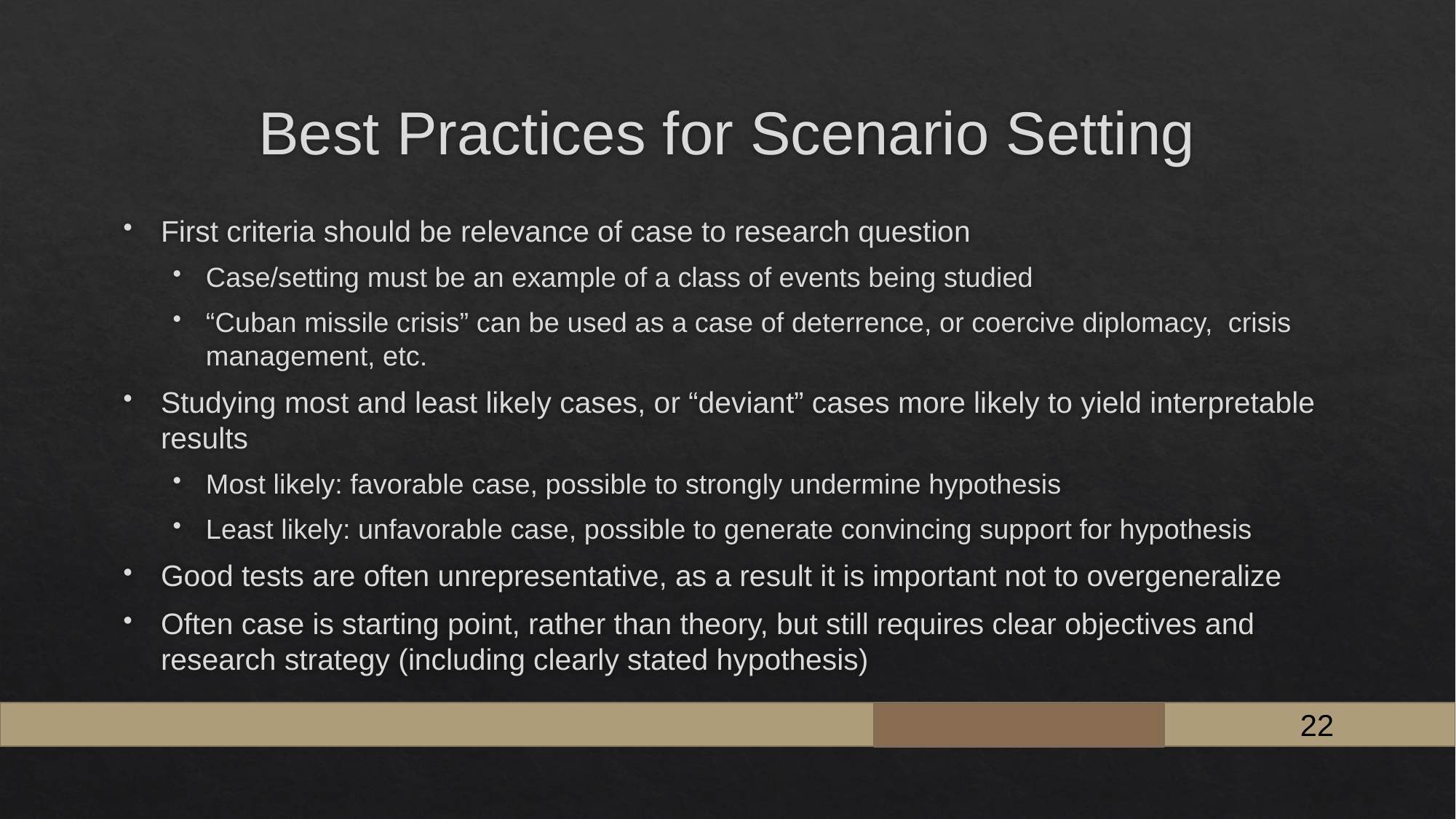

# Best Practices for Scenario Setting
First criteria should be relevance of case to research question
Case/setting must be an example of a class of events being studied
“Cuban missile crisis” can be used as a case of deterrence, or coercive diplomacy,  crisis management, etc.
Studying most and least likely cases, or “deviant” cases more likely to yield interpretable results
Most likely: favorable case, possible to strongly undermine hypothesis
Least likely: unfavorable case, possible to generate convincing support for hypothesis
Good tests are often unrepresentative, as a result it is important not to overgeneralize
Often case is starting point, rather than theory, but still requires clear objectives and research strategy (including clearly stated hypothesis)

22